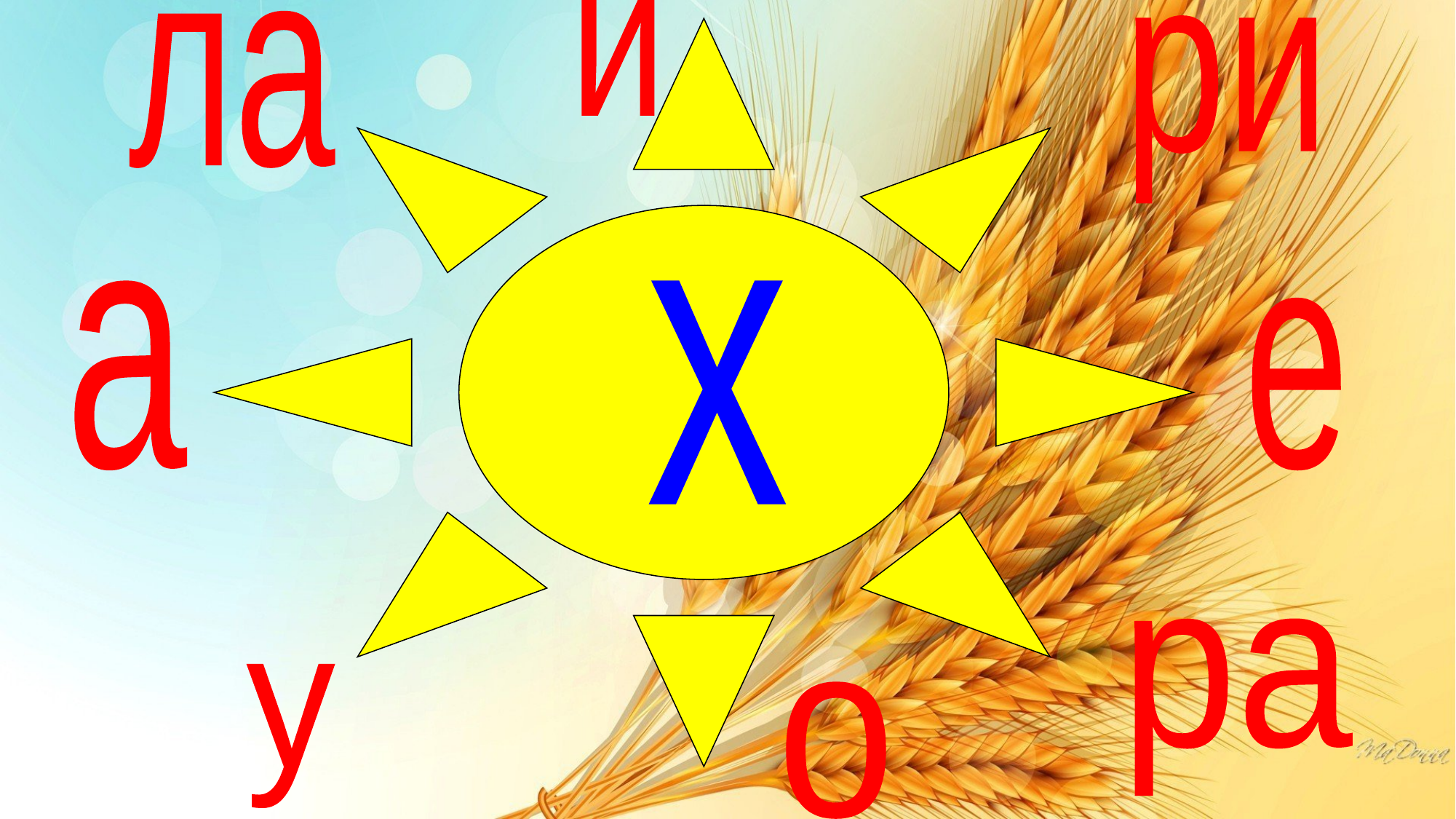

и
ла
ри

а
х
е
ра
у
о